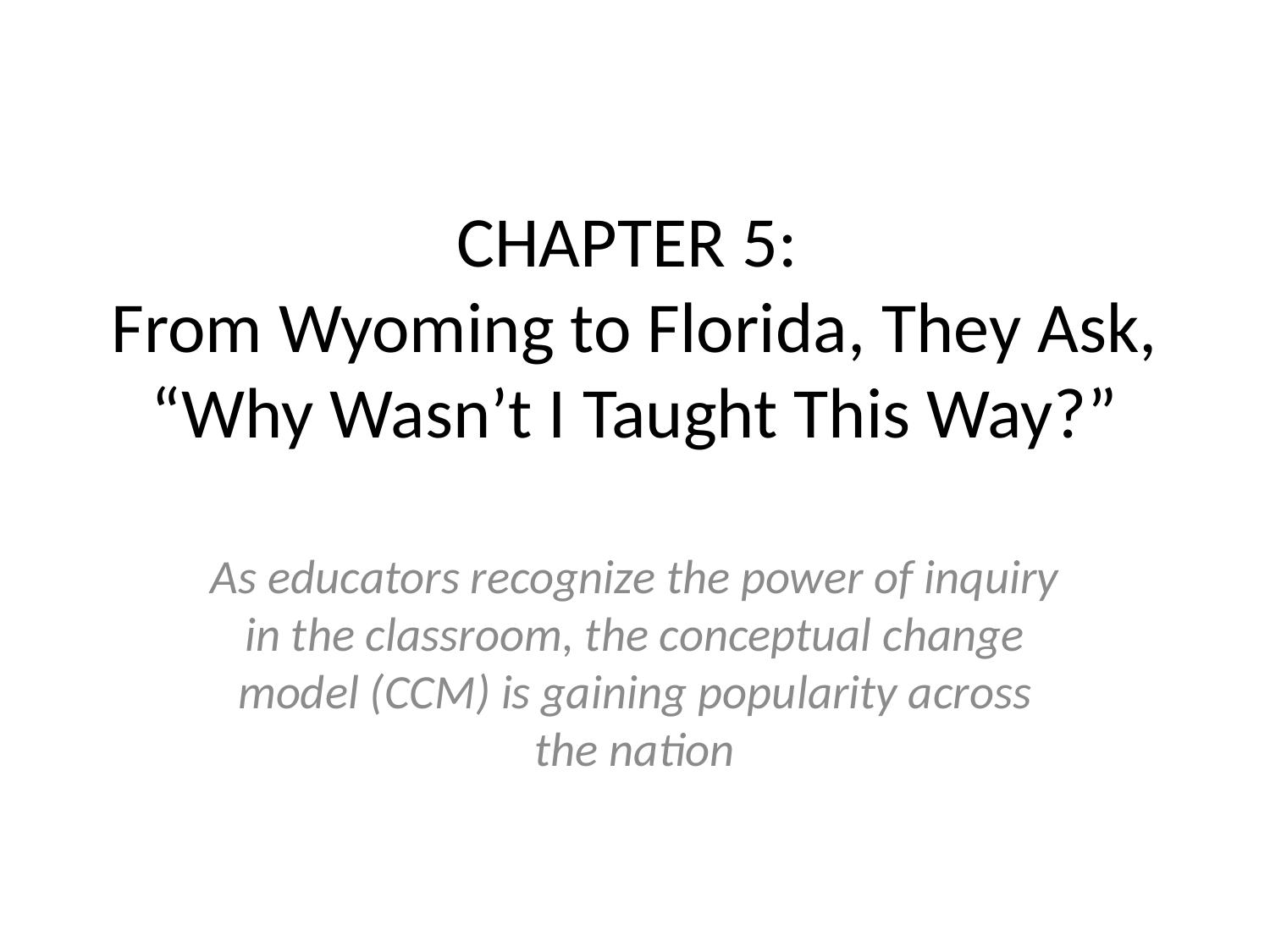

# CHAPTER 5: From Wyoming to Florida, They Ask, “Why Wasn’t I Taught This Way?”
As educators recognize the power of inquiry in the classroom, the conceptual change model (CCM) is gaining popularity across the nation